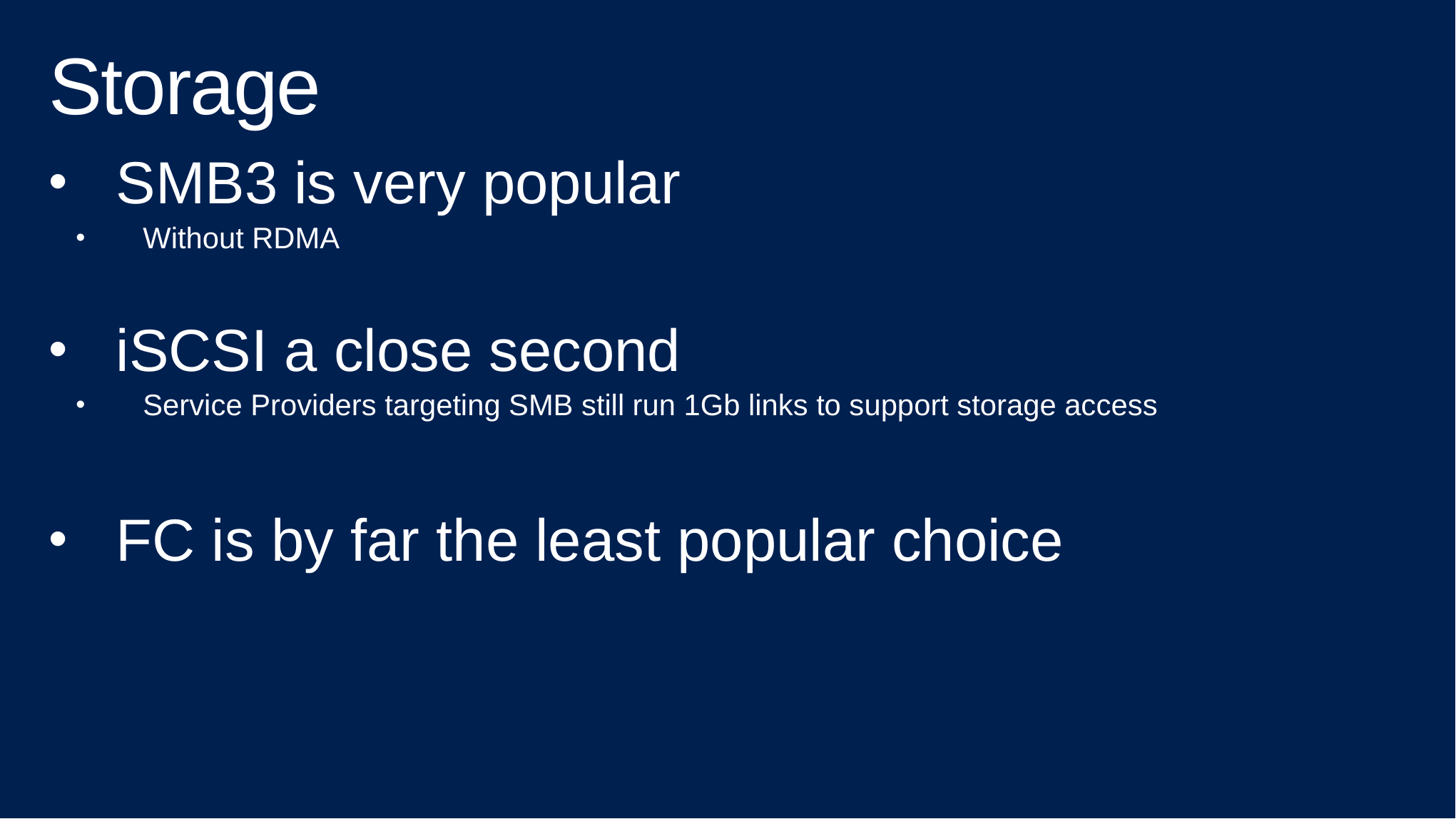

# Storage
SMB3 is very popular
Without RDMA

iSCSI a close second
Service Providers targeting SMB still run 1Gb links to support storage access

FC is by far the least popular choice